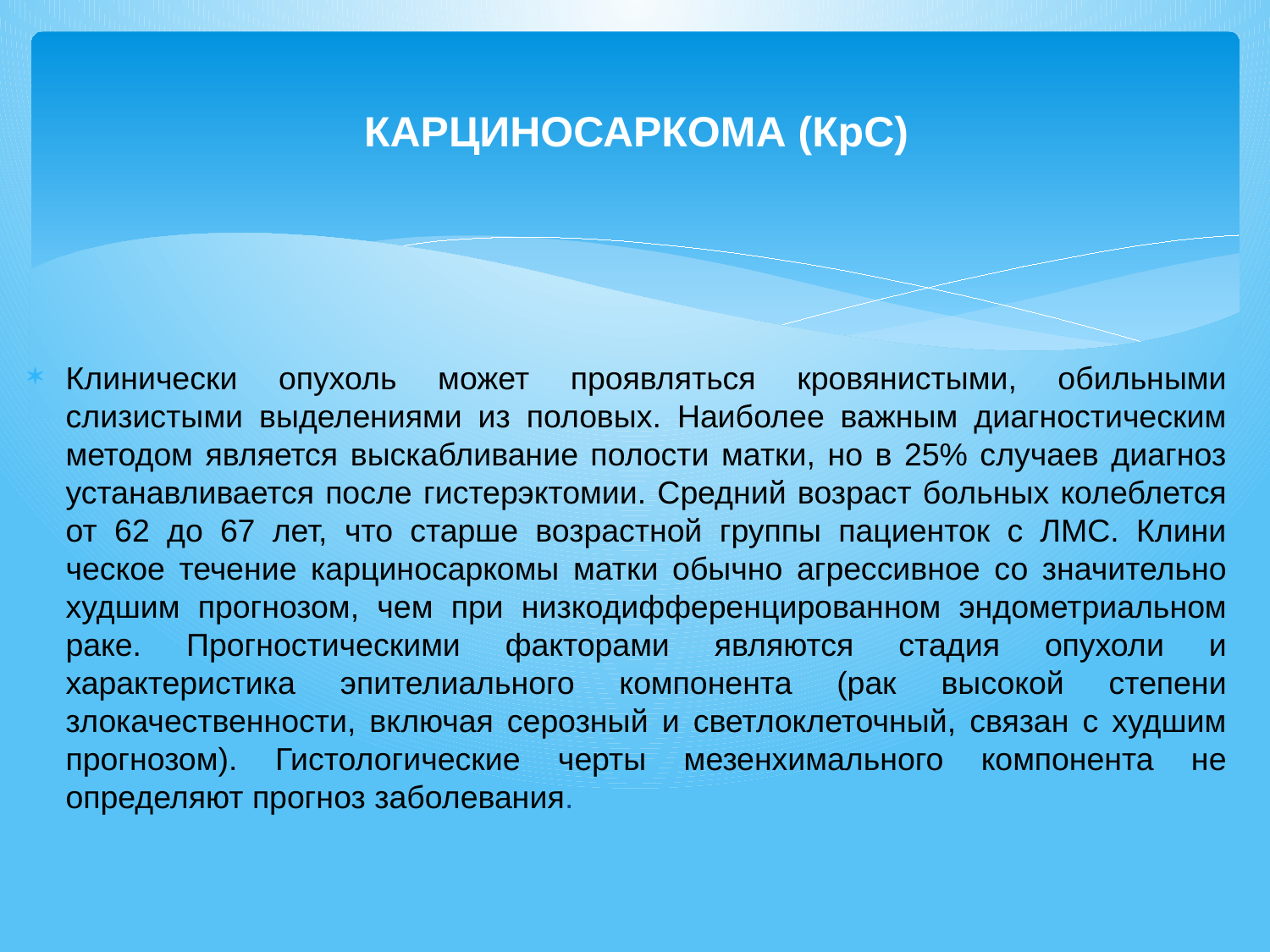

# КАРЦИНОСАРКОМА (КрС)
Клинически опухоль может проявляться кровянистыми, обильными слизистыми выделениями из половых. Наиболее важным диагностическим методом является выскабливание полости матки, но в 25% случаев диагноз устанавливается после гистерэктомии. Средний возраст больных колеблется от 62 до 67 лет, что старше возрастной группы пациенток с ЛМС. Клини ческое течение карциносаркомы матки обычно агрессивное со значительно худшим прогнозом, чем при низкодифференцированном эндометриальном раке. Прогностическими факторами являются стадия опухоли и характеристика эпителиального компонента (рак высокой степени злокачественности, включая серозный и светлоклеточный, связан с худшим прогнозом). Гистологические черты мезенхимального компонента не определяют прогноз заболевания.